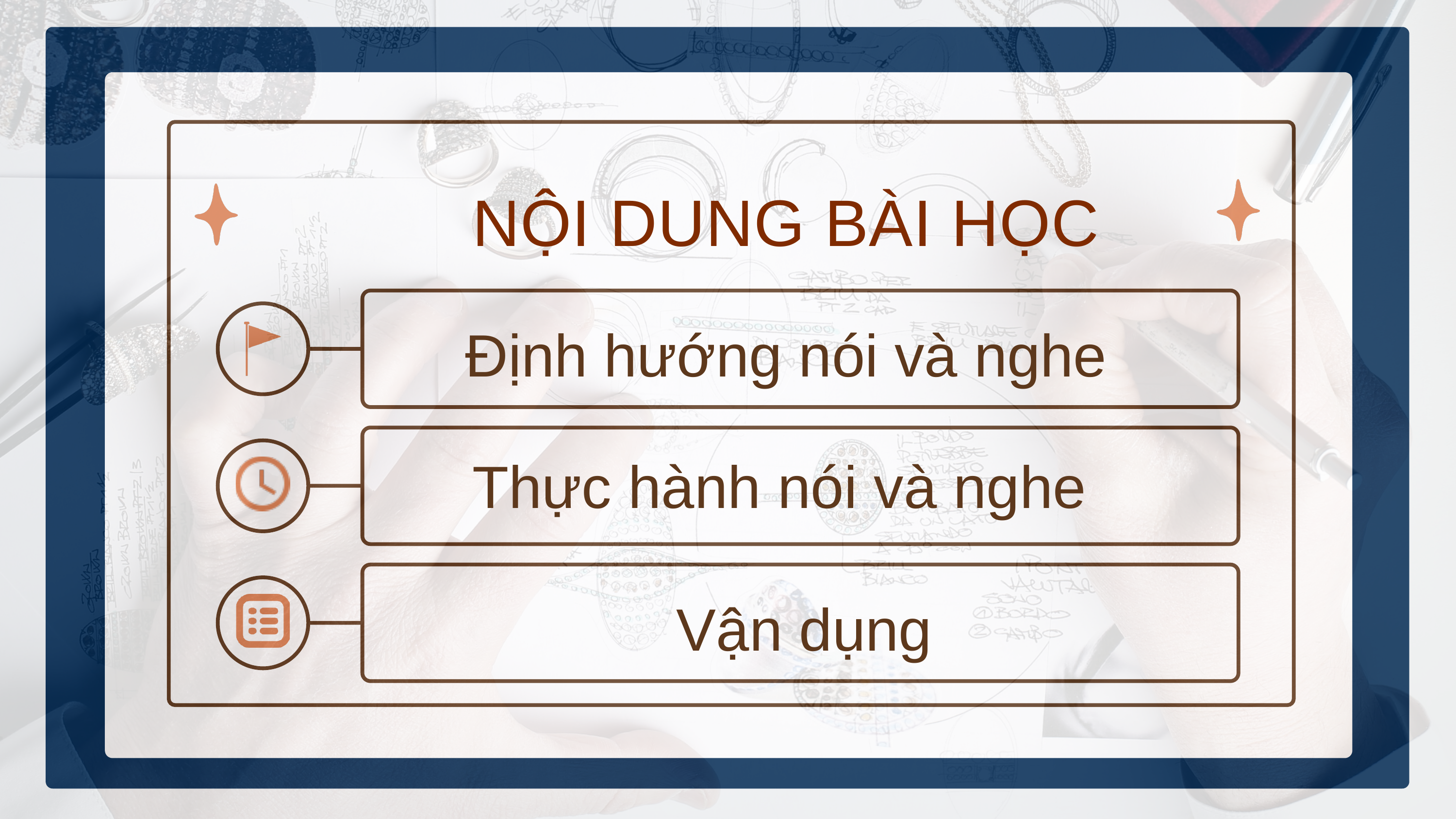

NỘI DUNG BÀI HỌC

Định hướng nói và nghe

Thực hành nói và nghe

Vận dụng